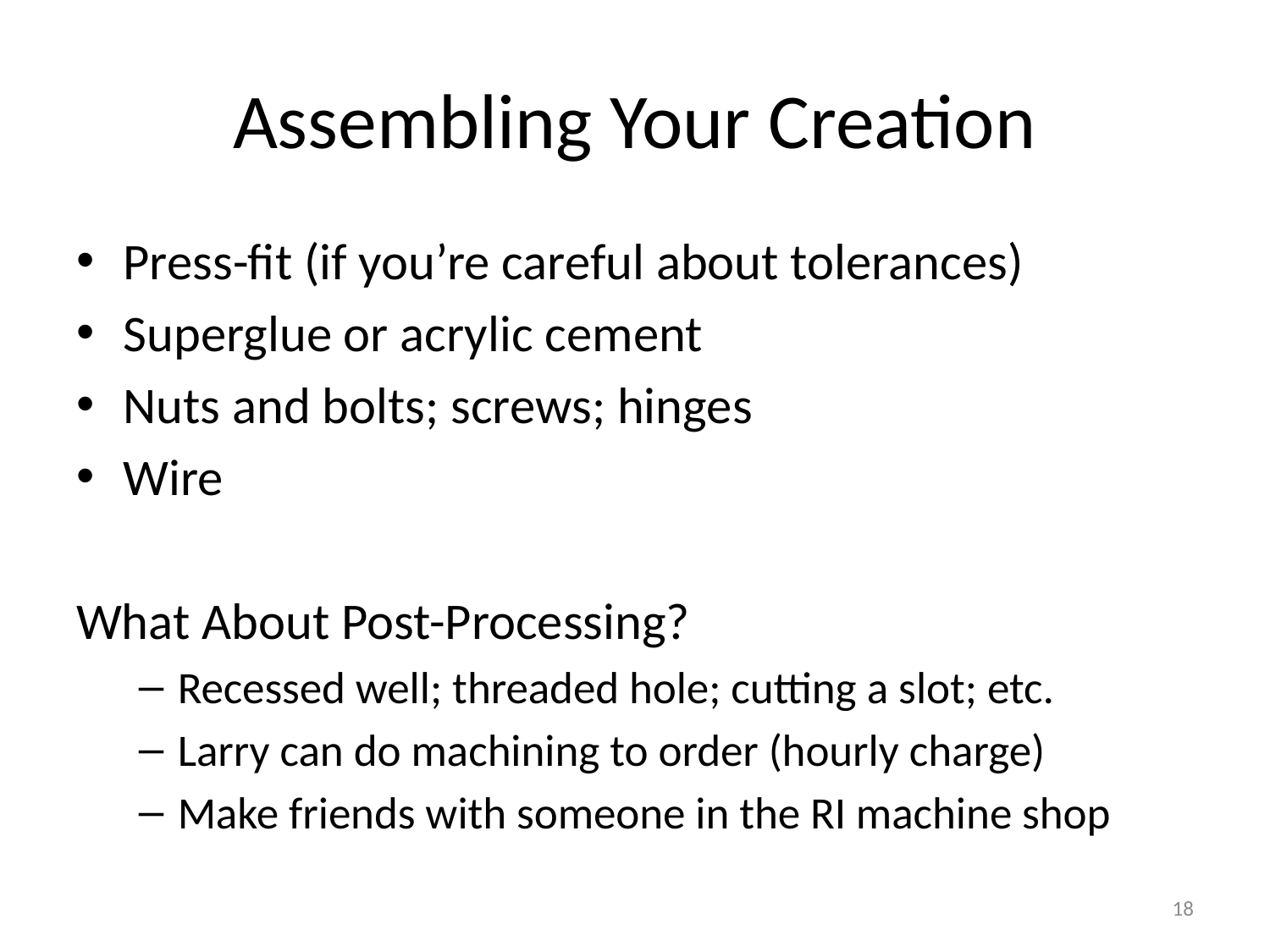

# Assembling Your Creation
Press-fit (if you’re careful about tolerances)
Superglue or acrylic cement
Nuts and bolts; screws; hinges
Wire

What About Post-Processing?
Recessed well; threaded hole; cutting a slot; etc.
Larry can do machining to order (hourly charge)
Make friends with someone in the RI machine shop

18